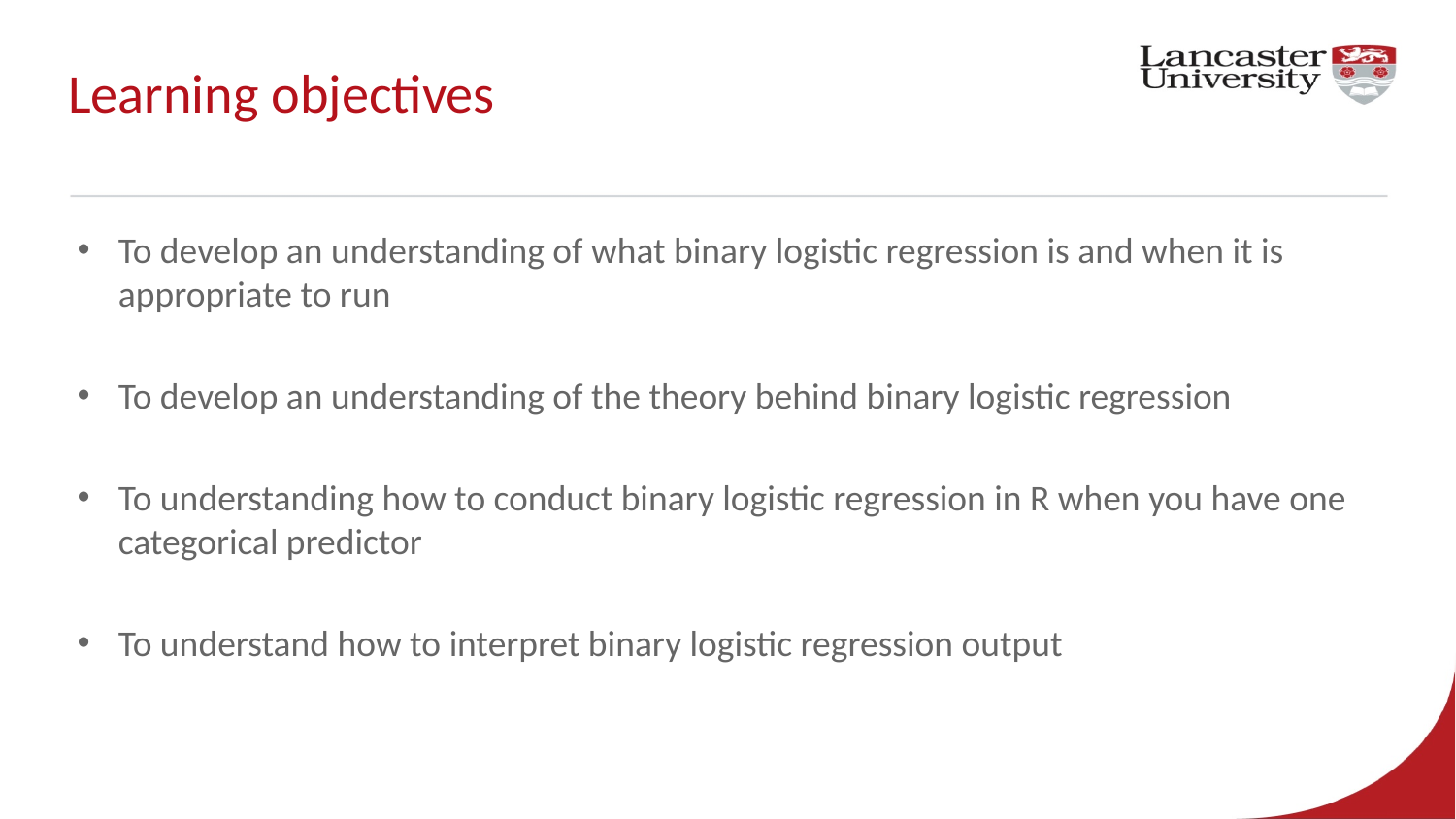

# Learning objectives
To develop an understanding of what binary logistic regression is and when it is appropriate to run

To develop an understanding of the theory behind binary logistic regression

To understanding how to conduct binary logistic regression in R when you have one categorical predictor

To understand how to interpret binary logistic regression output